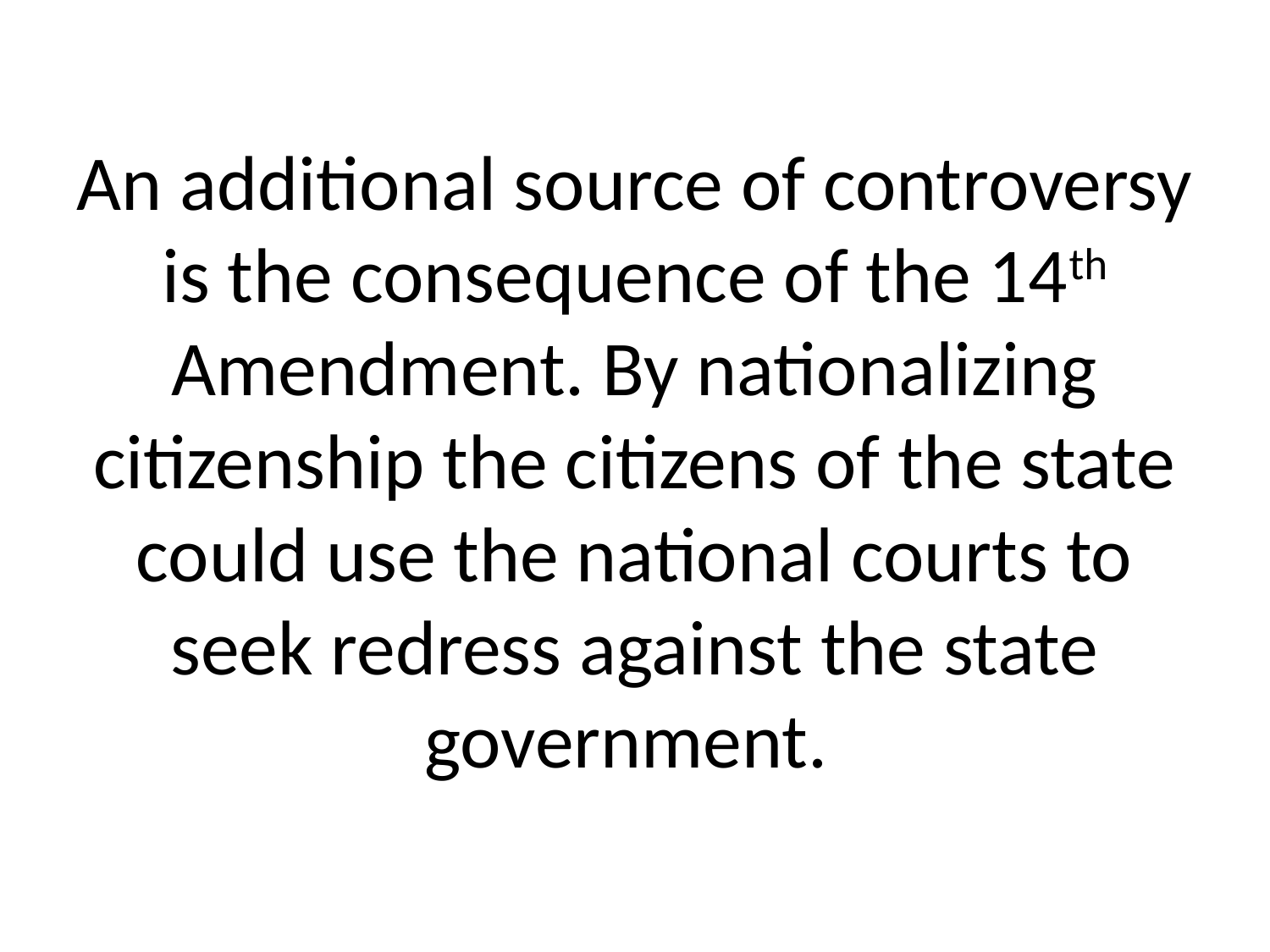

# An additional source of controversy is the consequence of the 14th Amendment. By nationalizing citizenship the citizens of the state could use the national courts to seek redress against the state government.